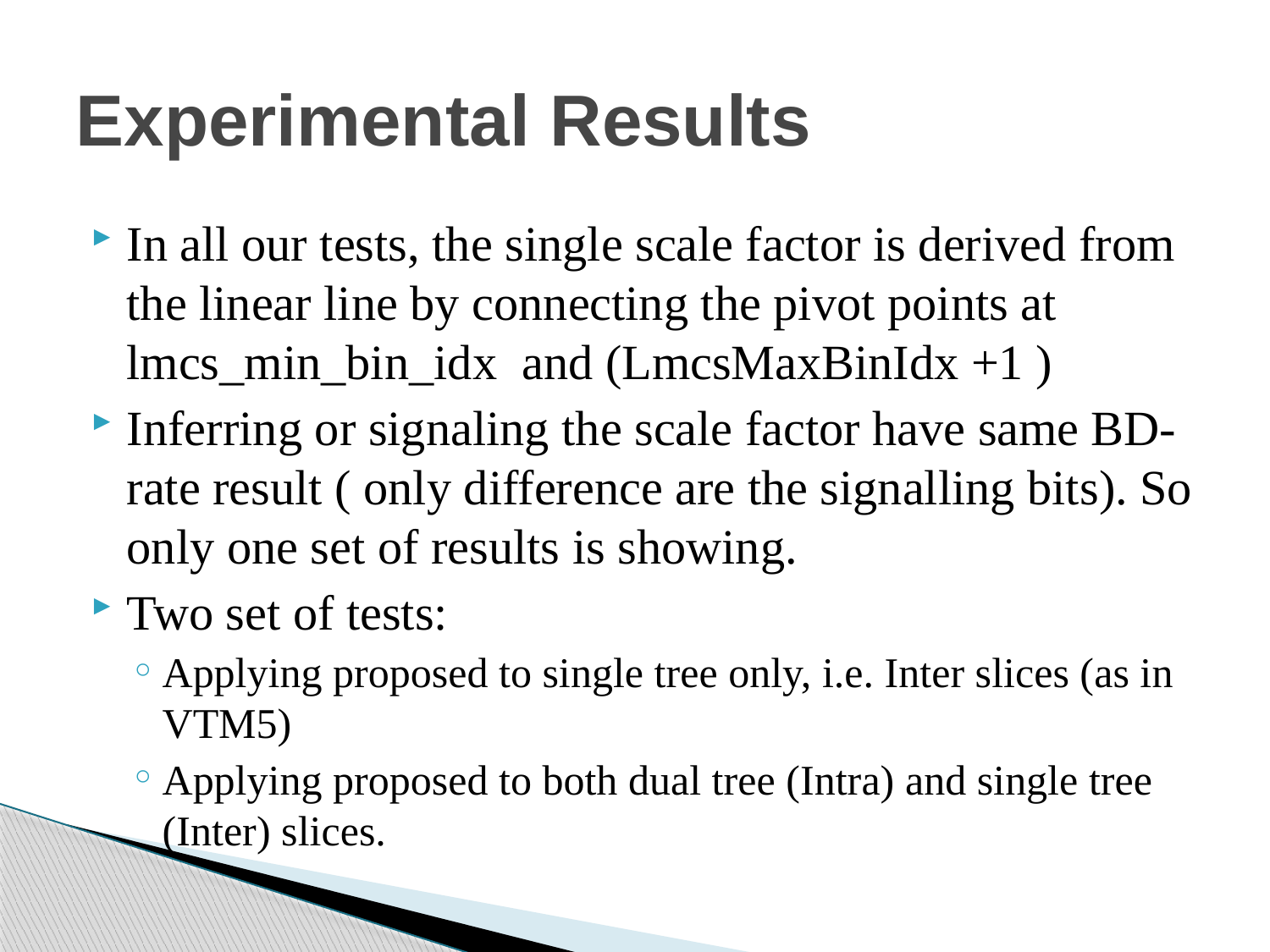

# Experimental Results
In all our tests, the single scale factor is derived from the linear line by connecting the pivot points at  lmcs_min_bin_idx  and (LmcsMaxBinIdx +1 )
Inferring or signaling the scale factor have same BD-rate result ( only difference are the signalling bits). So only one set of results is showing.
Two set of tests:
Applying proposed to single tree only, i.e. Inter slices (as in VTM5)
Applying proposed to both dual tree (Intra) and single tree (Inter) slices.